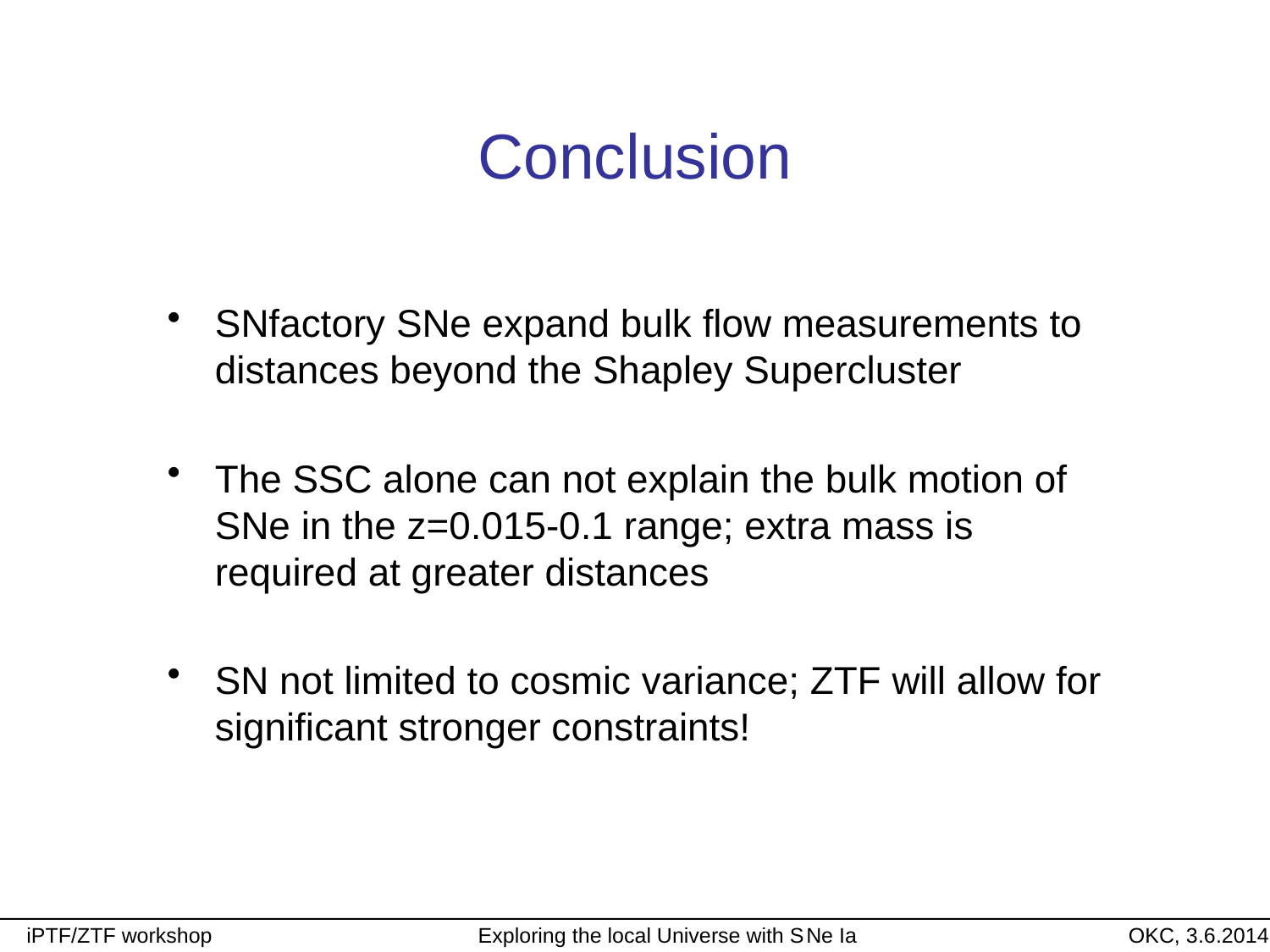

# Conclusion

SNfactory SNe expand bulk flow measurements to distances beyond the Shapley Supercluster

The SSC alone can not explain the bulk motion of SNe in the z=0.015-0.1 range; extra mass is required at greater distances

SN not limited to cosmic variance; ZTF will allow for significant stronger constraints!